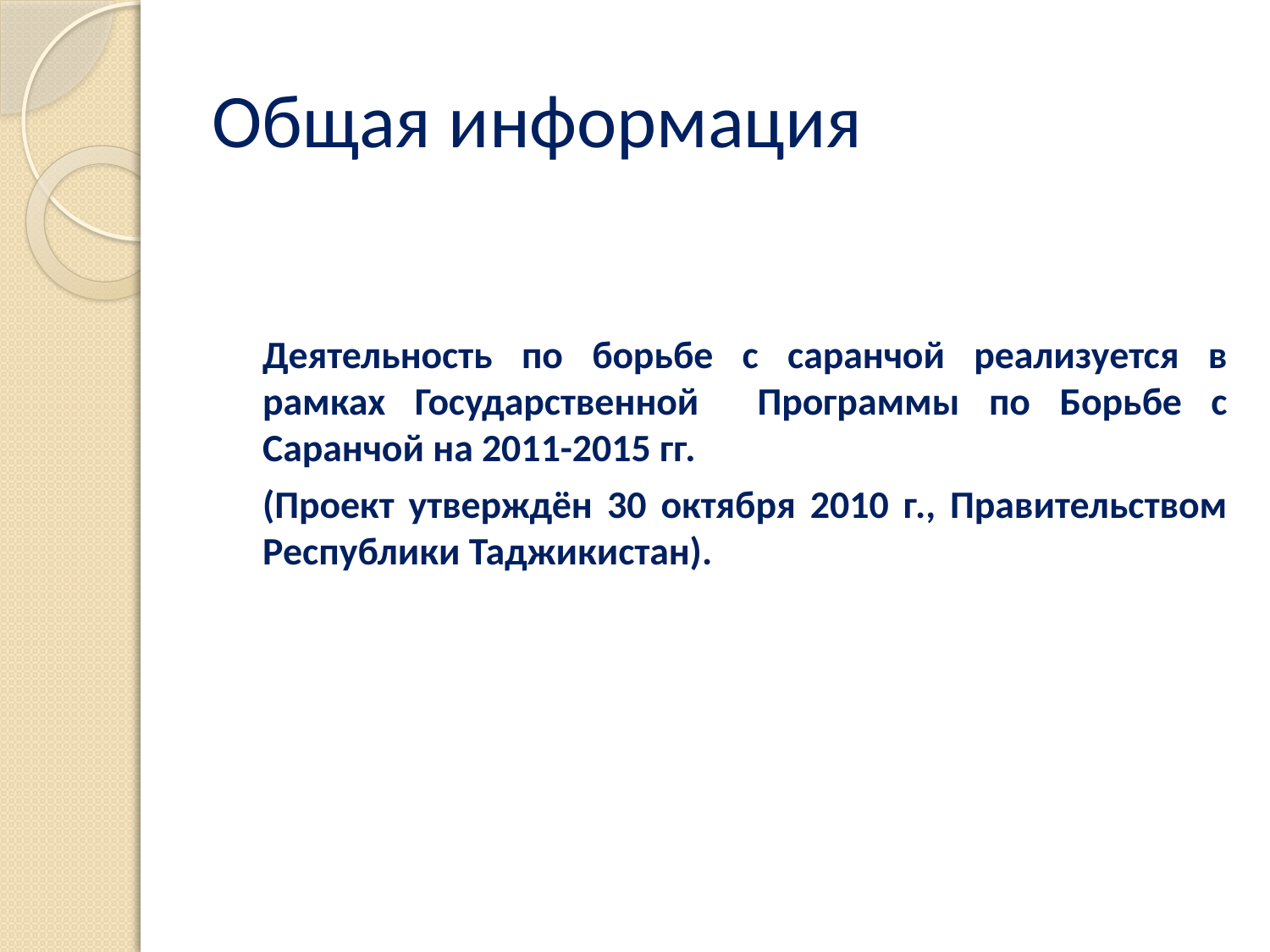

# Общая информация

	Деятельность по борьбе с саранчой реализуется в рамках Государственной  Программы по Борьбе с Саранчой на 2011-2015 гг.
	(Проект утверждён 30 октября 2010 г., Правительством Республики Таджикистан).